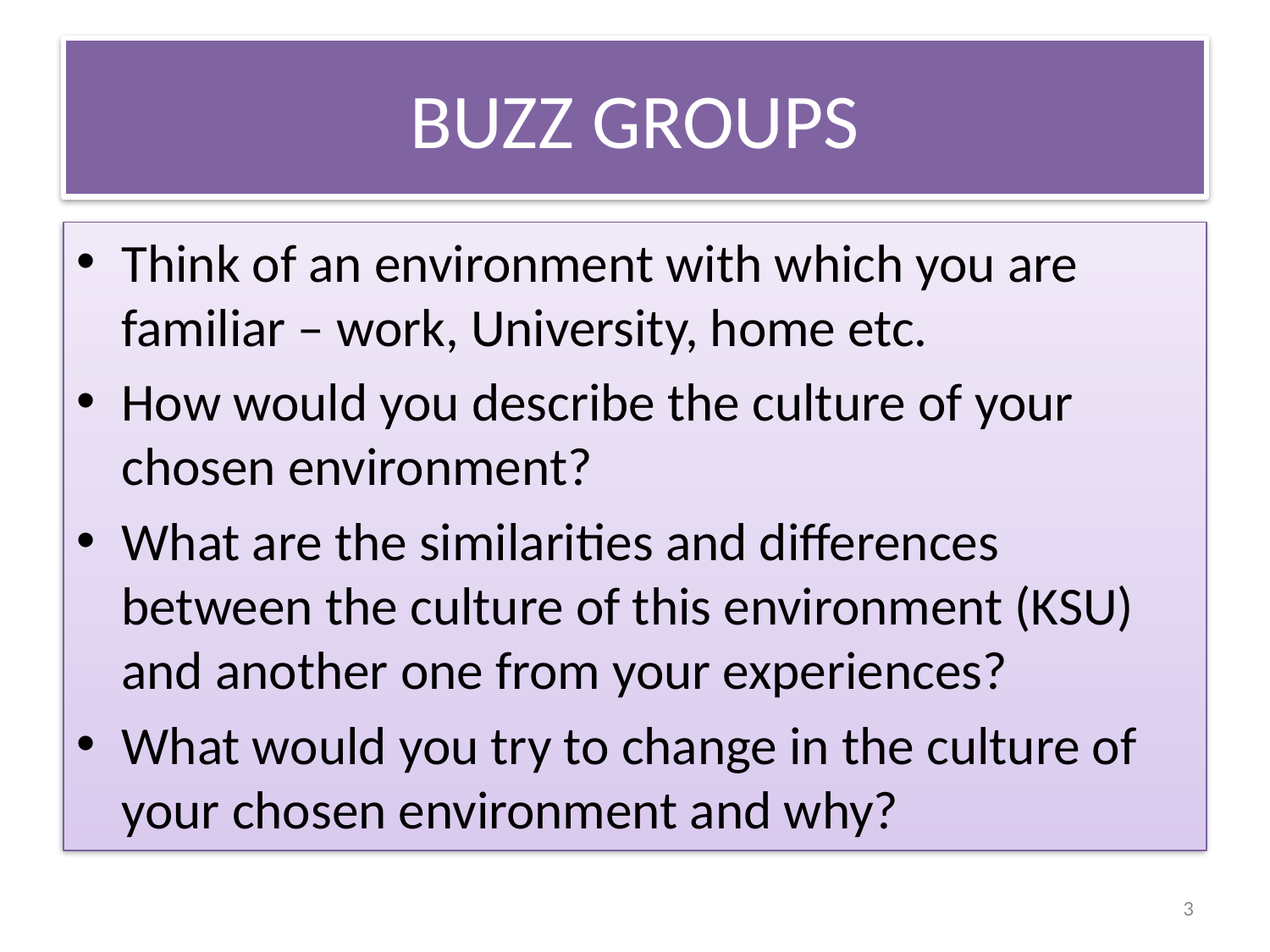

# BUZZ GROUPS
Think of an environment with which you are familiar – work, University, home etc.
How would you describe the culture of your chosen environment?
What are the similarities and differences between the culture of this environment (KSU) and another one from your experiences?
What would you try to change in the culture of your chosen environment and why?

3